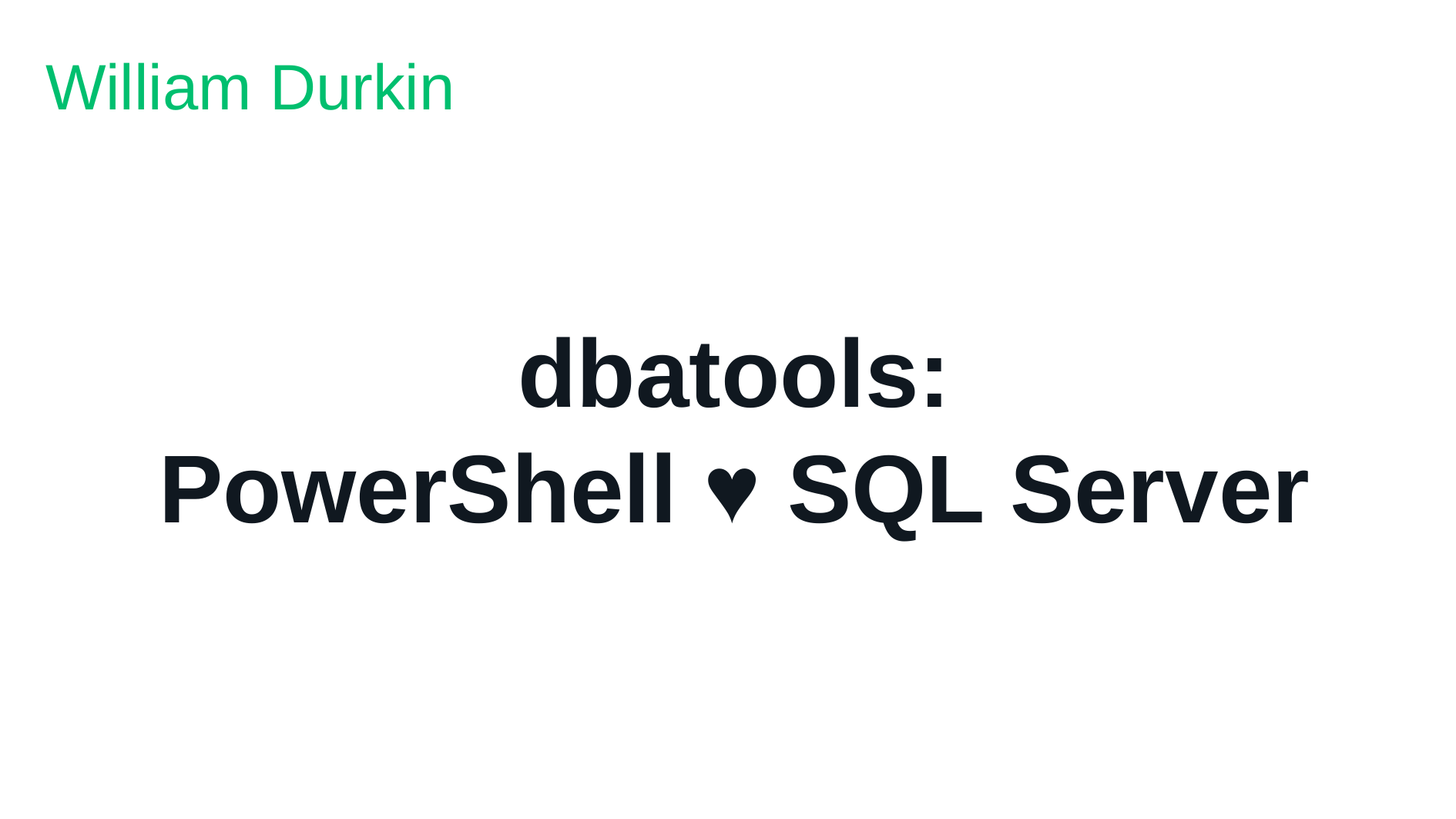

William Durkin

# dbatools: PowerShell ♥ SQL Server